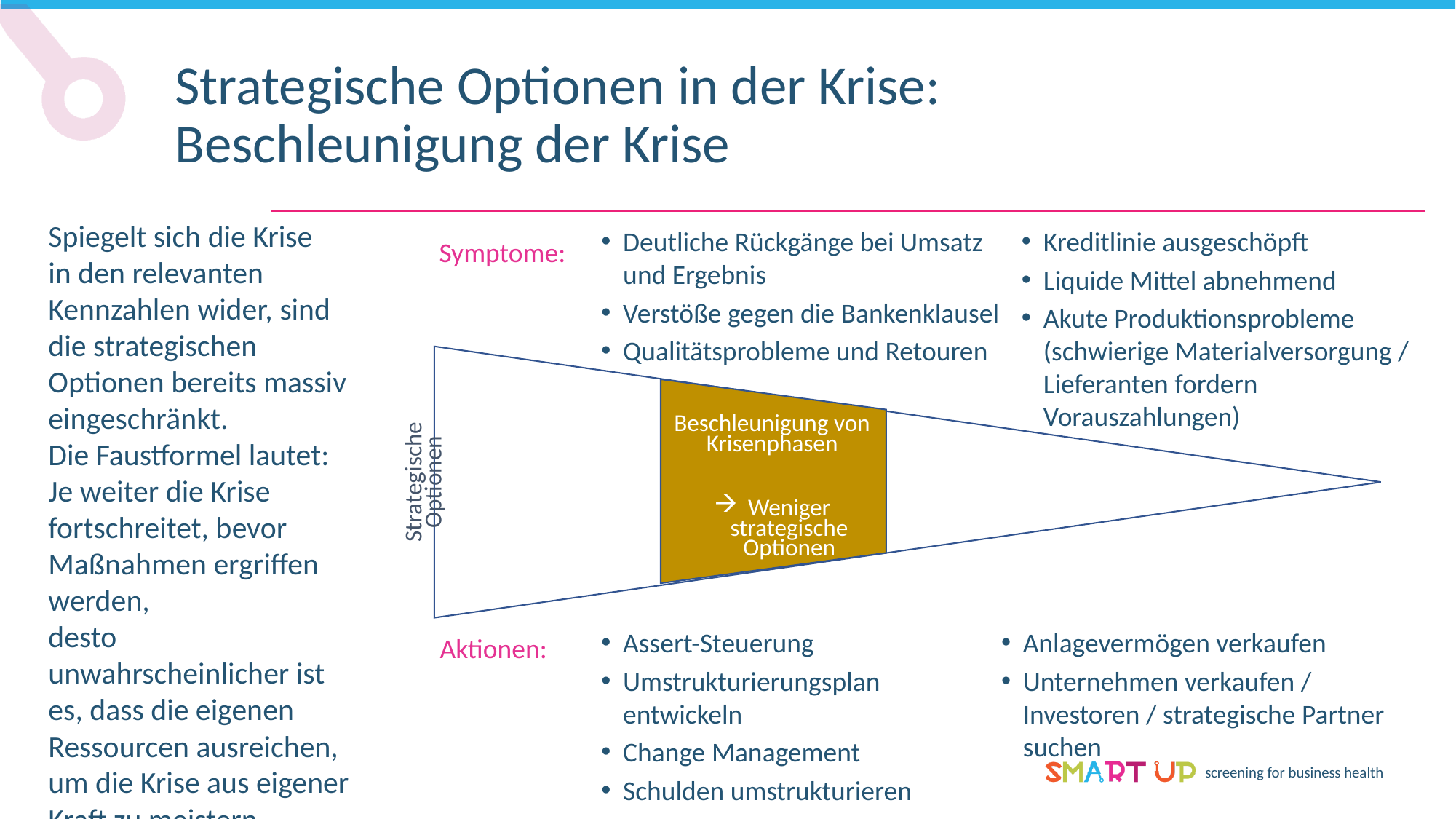

Strategische Optionen in der Krise: Beschleunigung der Krise
Spiegelt sich die Krise
in den relevanten Kennzahlen wider, sind die strategischen Optionen bereits massiv eingeschränkt.
Die Faustformel lautet:
Je weiter die Krise fortschreitet, bevor Maßnahmen ergriffen werden,
desto unwahrscheinlicher ist es, dass die eigenen Ressourcen ausreichen, um die Krise aus eigener Kraft zu meistern.
Deutliche Rückgänge bei Umsatz und Ergebnis
Verstöße gegen die Bankenklausel
Qualitätsprobleme und Retouren

Kreditlinie ausgeschöpft
Liquide Mittel abnehmend
Akute Produktionsprobleme (schwierige Materialversorgung / Lieferanten fordern Vorauszahlungen)
Symptome:

Beschleunigung von Krisenphasen
Weniger strategische
Optionen

Strategische Optionen
Assert-Steuerung
Umstrukturierungsplan entwickeln
Change Management
Schulden umstrukturieren
Anlagevermögen verkaufen
Unternehmen verkaufen / Investoren / strategische Partner suchen

Aktionen: